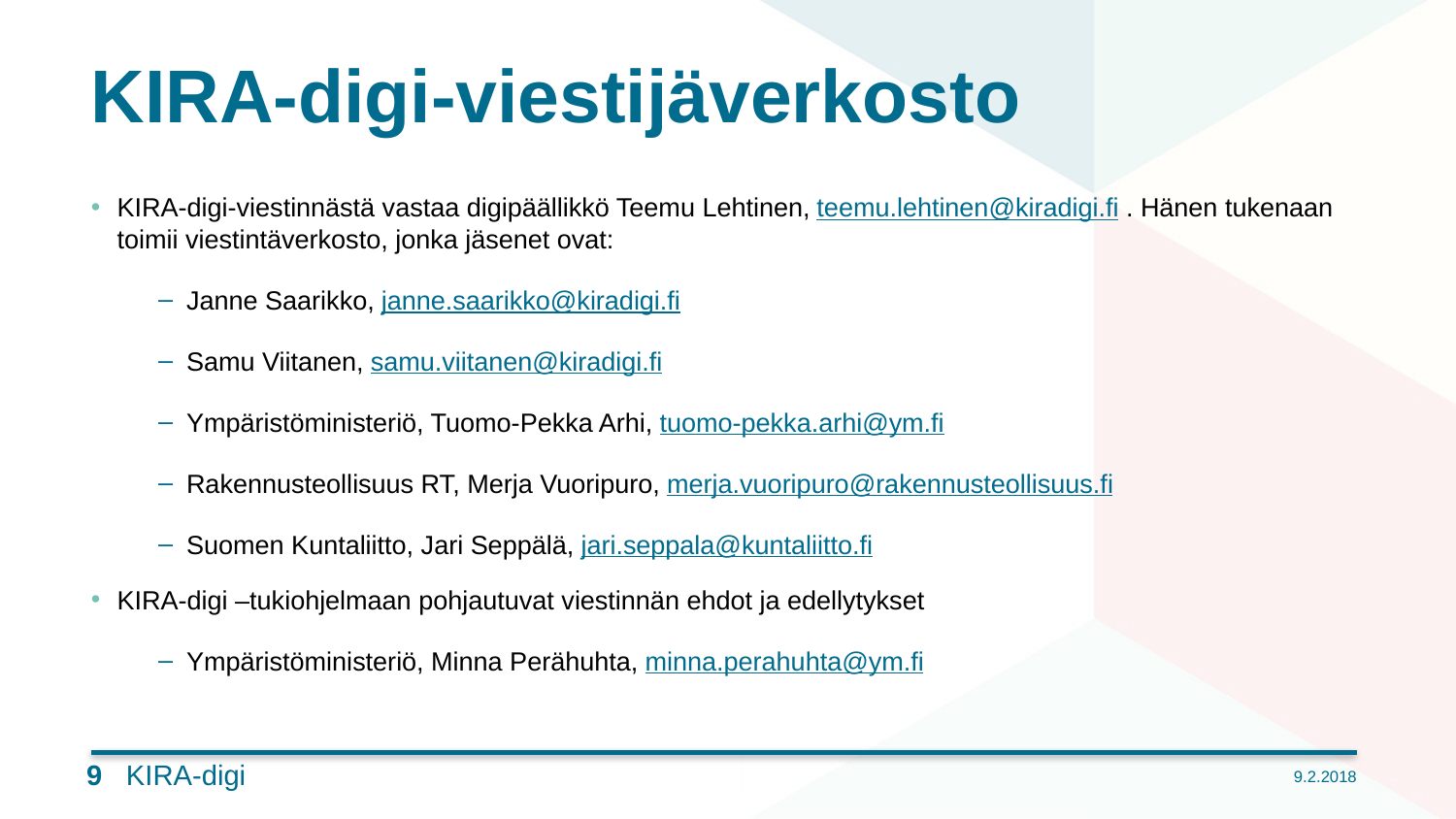

# KIRA-digi-viestijäverkosto
KIRA-digi-viestinnästä vastaa digipäällikkö Teemu Lehtinen, teemu.lehtinen@kiradigi.fi . Hänen tukenaan toimii viestintäverkosto, jonka jäsenet ovat:
Janne Saarikko, janne.saarikko@kiradigi.fi
Samu Viitanen, samu.viitanen@kiradigi.fi
Ympäristöministeriö, Tuomo-Pekka Arhi, tuomo-pekka.arhi@ym.fi
Rakennusteollisuus RT, Merja Vuoripuro, merja.vuoripuro@rakennusteollisuus.fi
Suomen Kuntaliitto, Jari Seppälä, jari.seppala@kuntaliitto.fi
KIRA-digi –tukiohjelmaan pohjautuvat viestinnän ehdot ja edellytykset
Ympäristöministeriö, Minna Perähuhta, minna.perahuhta@ym.fi